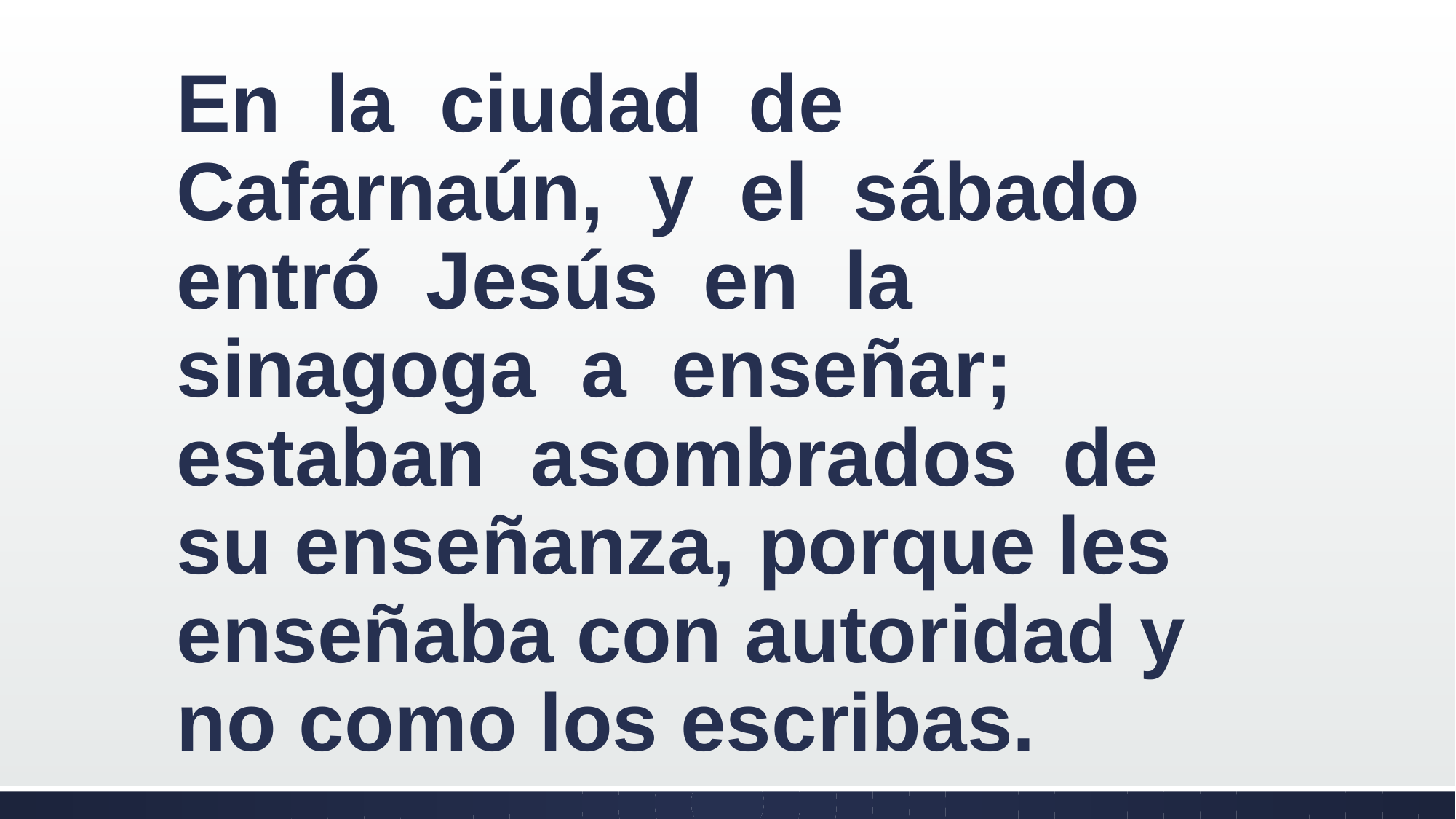

#
En  la  ciudad  de  Cafarnaún,  y  el  sábado  entró  Jesús  en  la  sinagoga  a  enseñar;  estaban  asombrados  de  su enseñanza, porque les enseñaba con autoridad y no como los escribas.